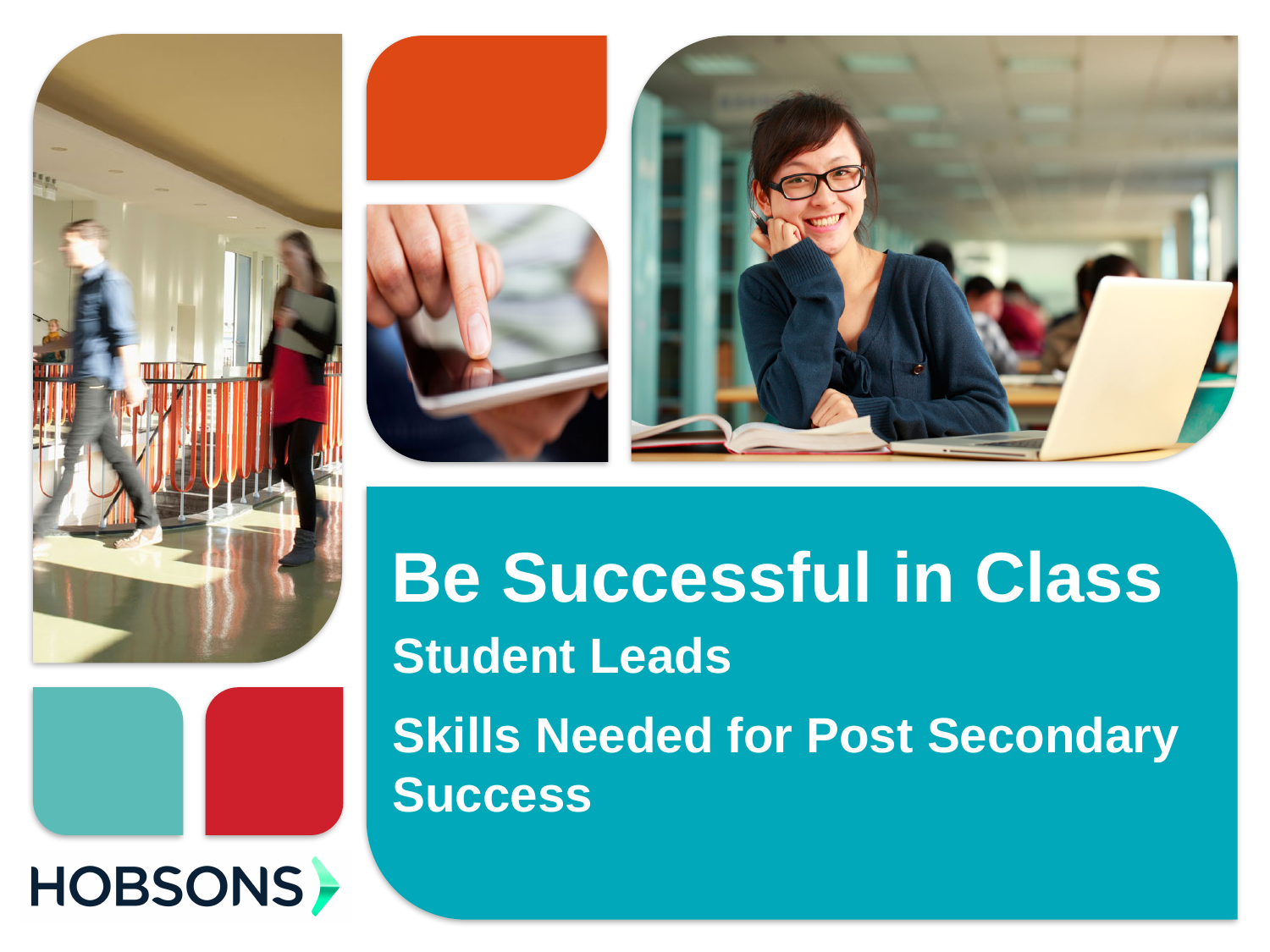

# Be Successful in Class

Student Leads
Skills Needed for Post Secondary Success